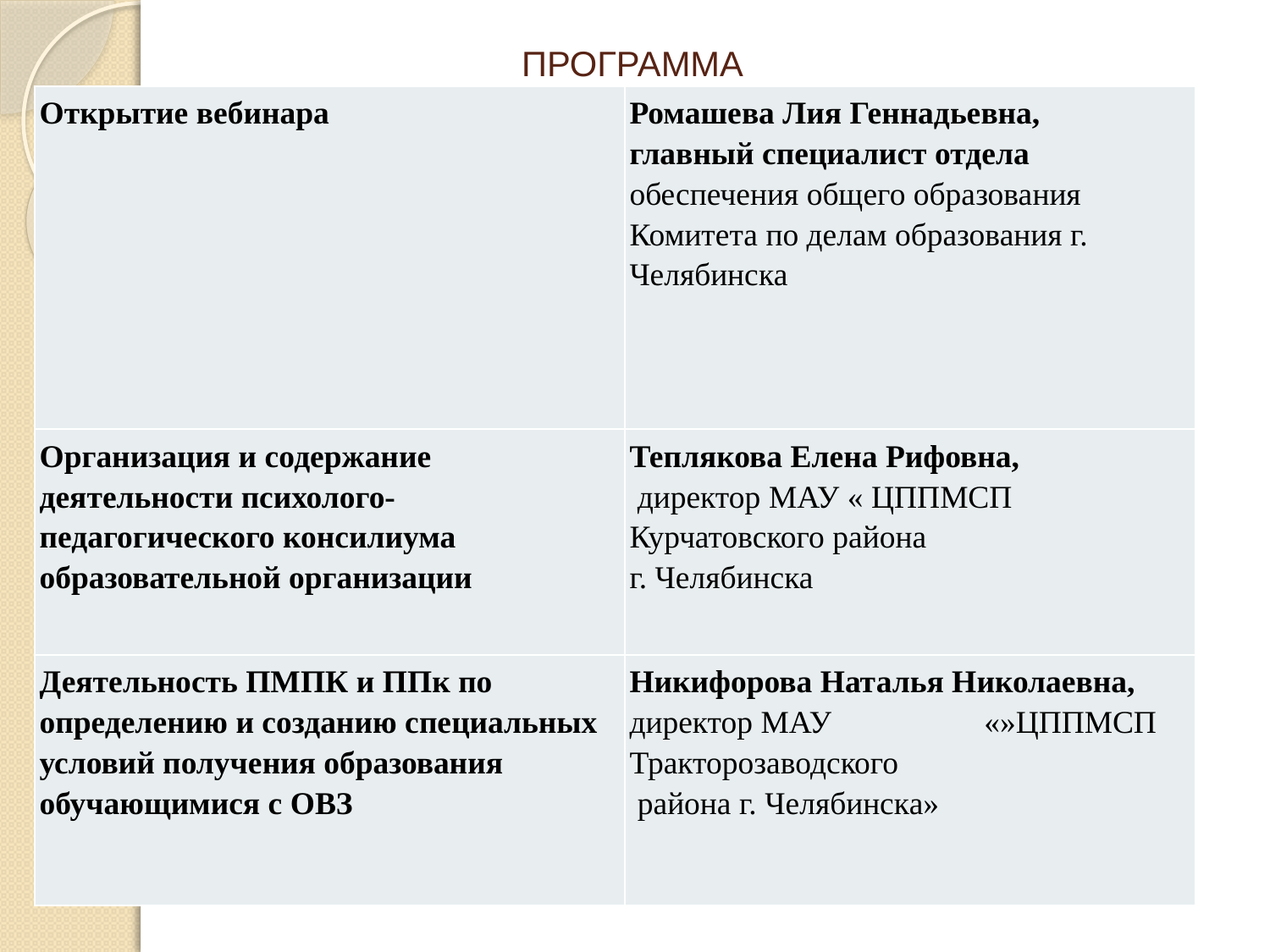

# ПРОГРАММА
| Открытие вебинара | Ромашева Лия Геннадьевна, главный специалист отдела обеспечения общего образования Комитета по делам образования г. Челябинска |
| --- | --- |
| Организация и содержание деятельности психолого-педагогического консилиума образовательной организации | Теплякова Елена Рифовна, директор МАУ « ЦППМСП Курчатовского района г. Челябинска |
| Деятельность ПМПК и ППк по определению и созданию специальных условий получения образования обучающимися с ОВЗ | Никифорова Наталья Николаевна, директор МАУ «»ЦППМСП Тракторозаводского района г. Челябинска» |